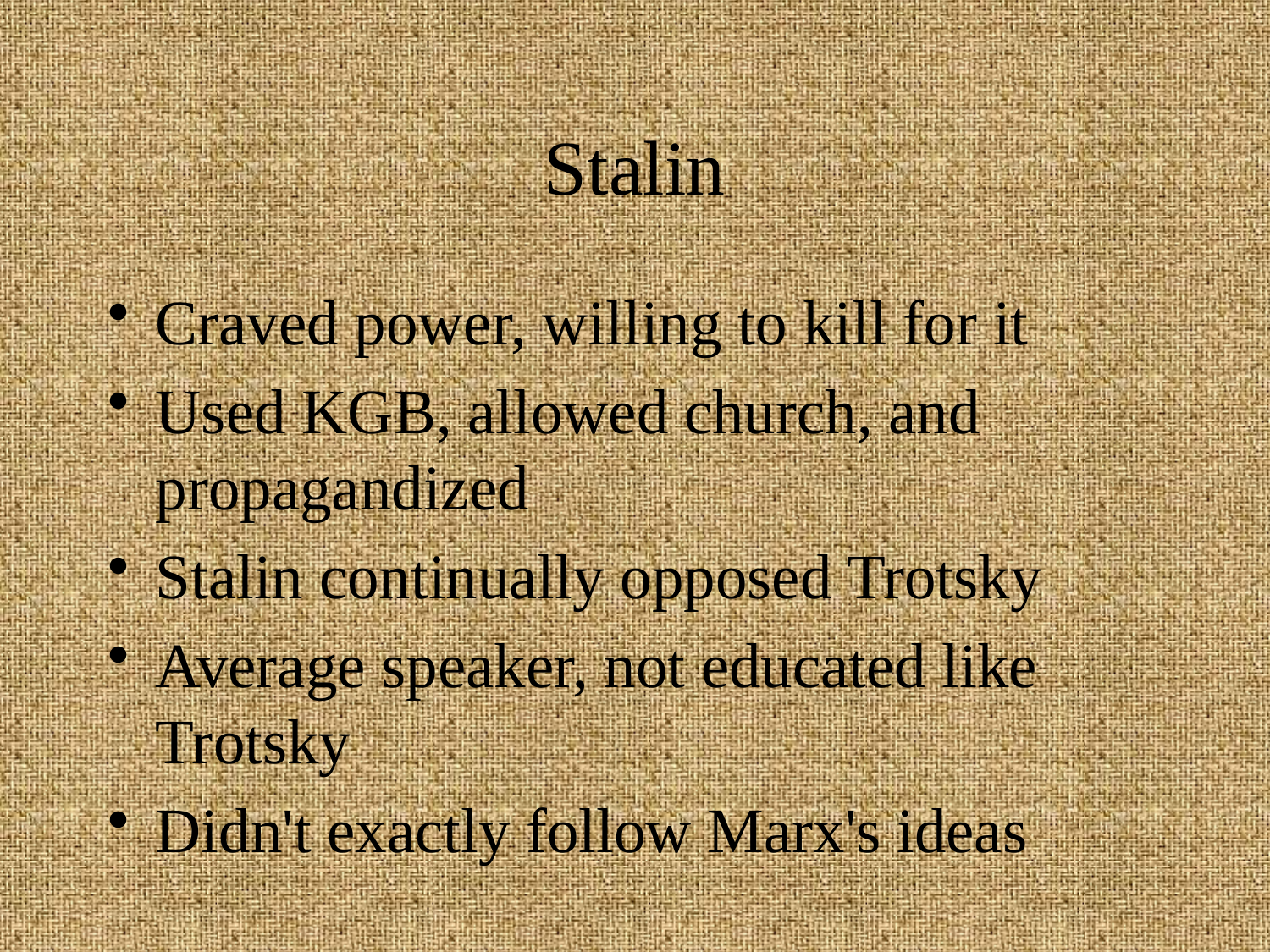

# Stalin
Craved power, willing to kill for it
Used KGB, allowed church, and propagandized
Stalin continually opposed Trotsky
Average speaker, not educated like Trotsky
Didn't exactly follow Marx's ideas